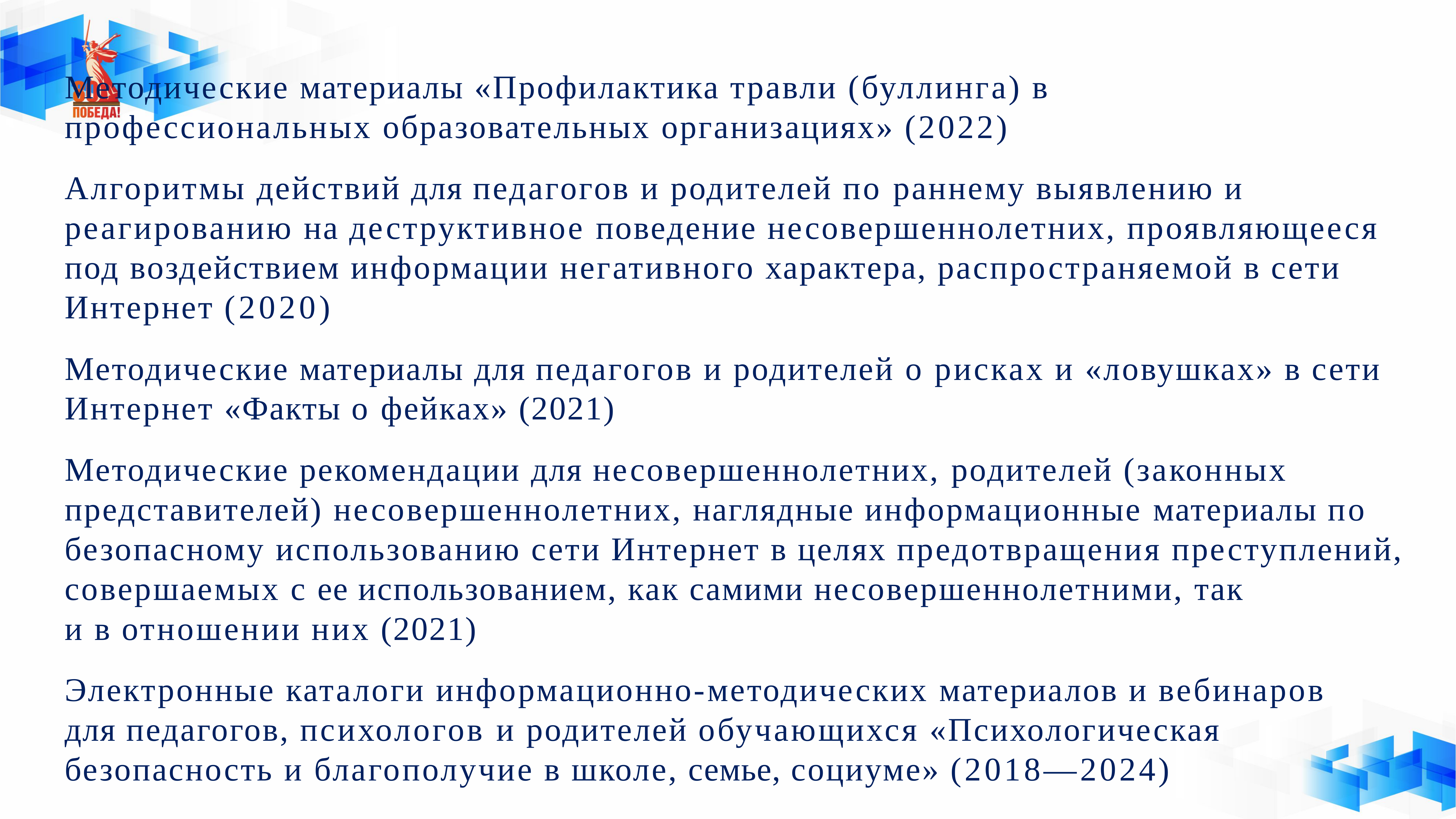

Методические материалы «Профилактика травли (буллинга) в профессиональных образовательных организациях» (2022)
Алгоритмы действий для педагогов и родителей по раннему выявлению и реагированию на деструктивное поведение несовершеннолетних, проявляющееся под воздействием информации негативного характера, распространяемой в сети Интернет (2020)
Методические материалы для педагогов и родителей о рисках и «ловушках» в сети Интернет «Факты о фейках» (2021)
Методические рекомендации для несовершеннолетних, родителей (законных представителей) несовершеннолетних, наглядные информационные материалы по безопасному использованию сети Интернет в целях предотвращения преступлений, совершаемых с ее использованием, как самими несовершеннолетними, так
и в отношении них (2021)
Электронные каталоги информационно-методических материалов и вебинаров для педагогов, психологов и родителей обучающихся «Психологическая безопасность и благополучие в школе, семье, социуме» (2018—2024)